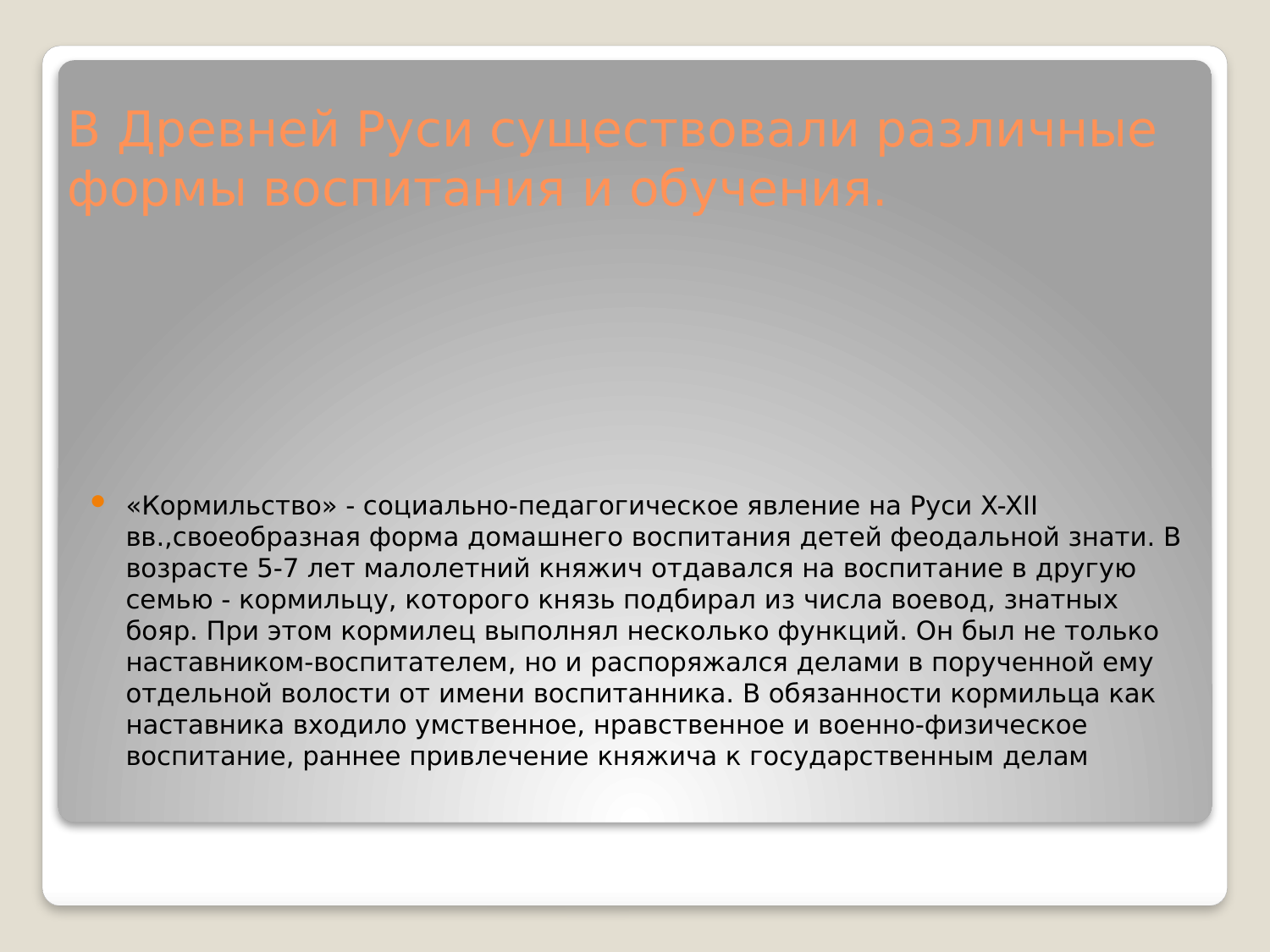

# В Древней Руси существовали различные формы воспитания и обучения.
«Кормильство» - социально-педагогическое явление на Руси X-XII вв.,своеобразная форма домашнего воспитания детей феодальной знати. В возрасте 5-7 лет малолетний княжич отдавался на воспитание в другую семью - кормильцу, которого князь подбирал из числа воевод, знатных бояр. При этом кормилец выполнял несколько функций. Он был не только наставником-воспитателем, но и распоряжался делами в порученной ему отдельной волости от имени воспитанника. В обязанности кормильца как наставника входило умственное, нравственное и военно-физическое воспитание, раннее привлечение княжича к государственным делам